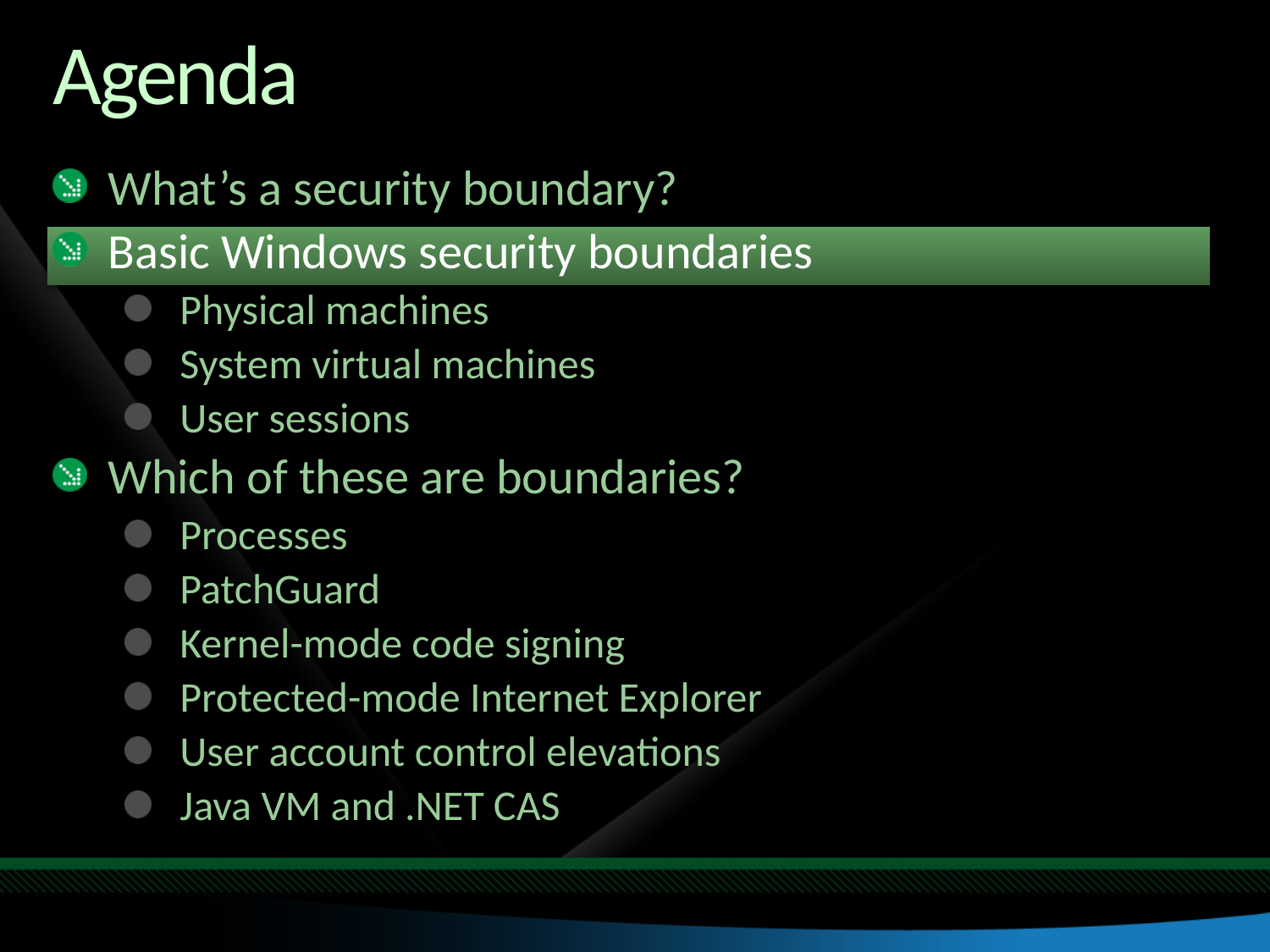

# Agenda
What’s a security boundary?
Basic Windows security boundaries
Physical machines
System virtual machines
User sessions
Which of these are boundaries?
Processes
PatchGuard
Kernel-mode code signing
Protected-mode Internet Explorer
User account control elevations
Java VM and .NET CAS